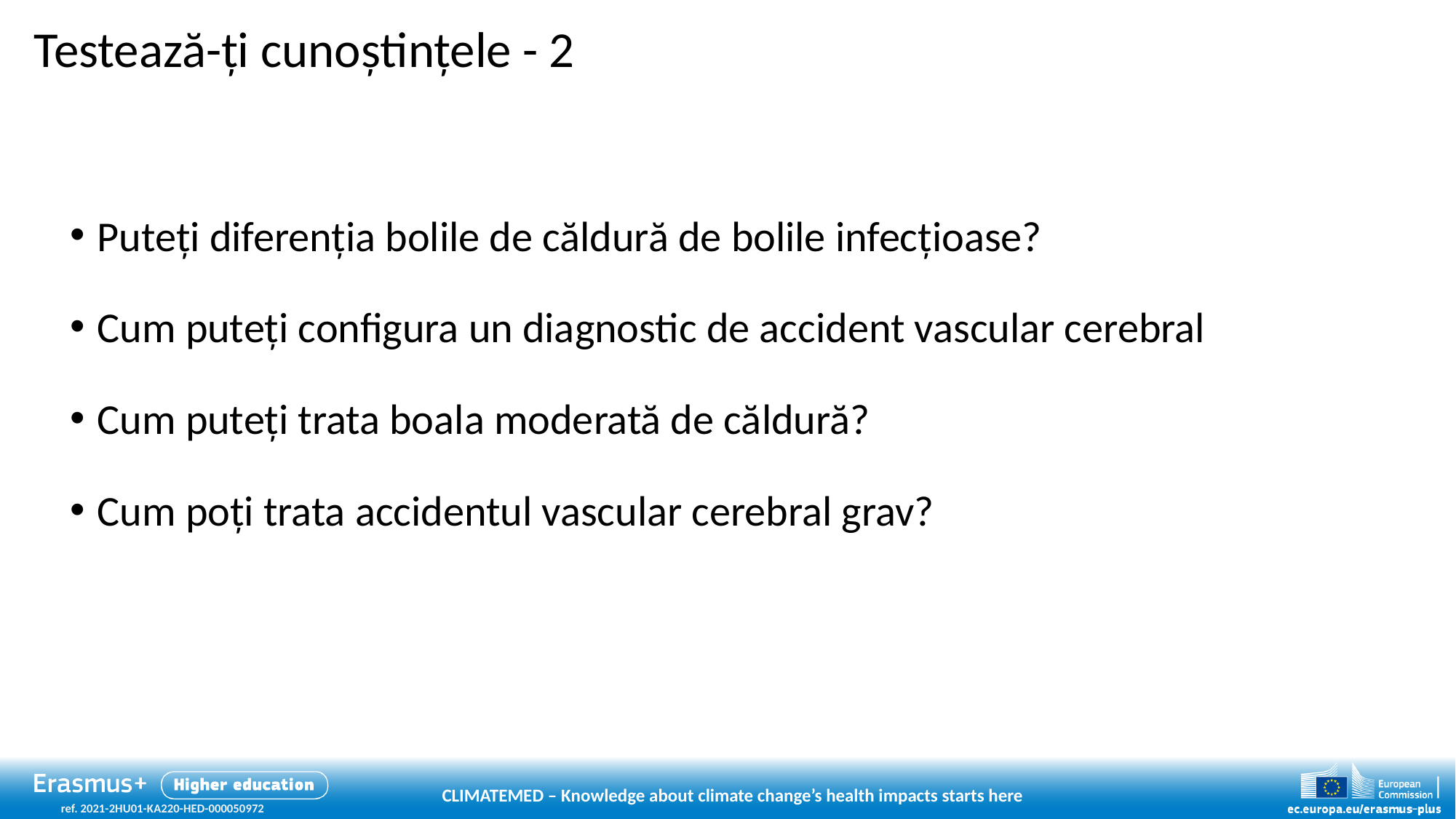

# Testează-ți cunoștințele - 2

Puteți diferenția bolile de căldură de bolile infecțioase?
Cum puteți configura un diagnostic de accident vascular cerebral
Cum puteți trata boala moderată de căldură?
Cum poți trata accidentul vascular cerebral grav?